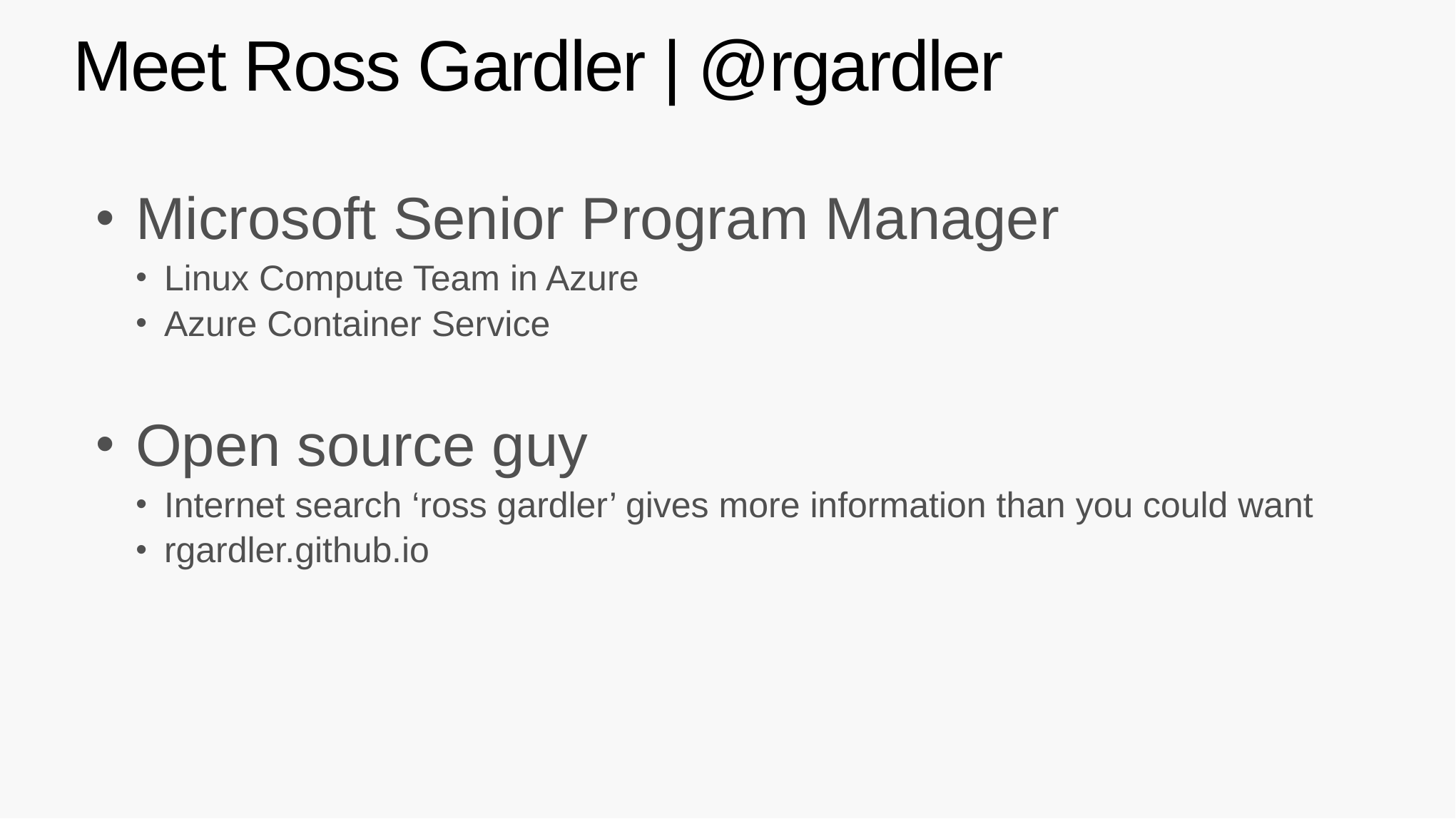

Meet Ross Gardler | @rgardler
Microsoft Senior Program Manager
Linux Compute Team in Azure
Azure Container Service

Open source guy
Internet search ‘ross gardler’ gives more information than you could want
rgardler.github.io